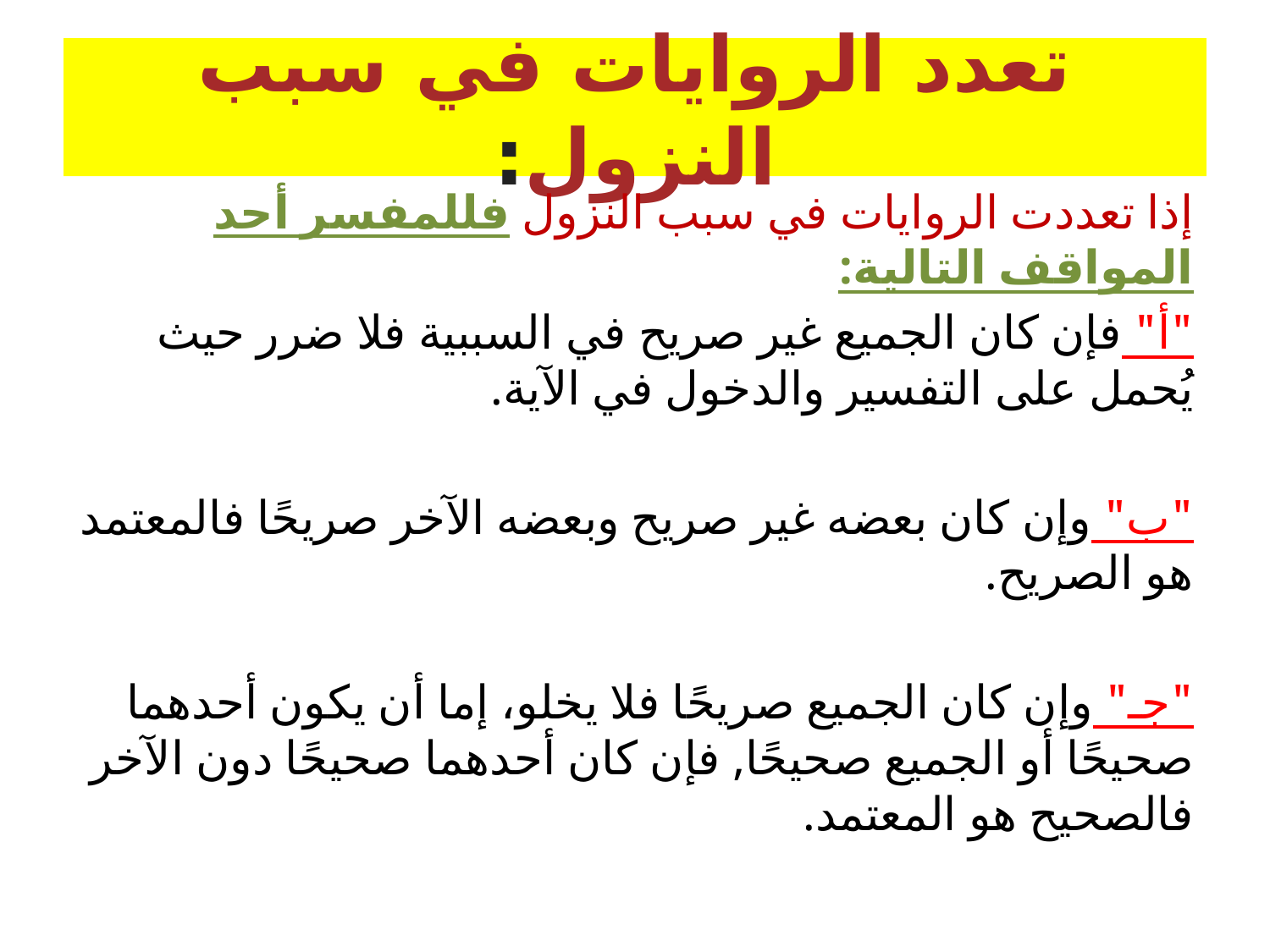

# تعدد الروايات في سبب النزول:
إذا تعددت الروايات في سبب النزول فللمفسر أحد المواقف التالية:
"أ" فإن كان الجميع غير صريح في السببية فلا ضرر حيث يُحمل على التفسير والدخول في الآية.

"ب" وإن كان بعضه غير صريح وبعضه الآخر صريحًا فالمعتمد هو الصريح.

"جـ" وإن كان الجميع صريحًا فلا يخلو، إما أن يكون أحدهما صحيحًا أو الجميع صحيحًا, فإن كان أحدهما صحيحًا دون الآخر فالصحيح هو المعتمد.